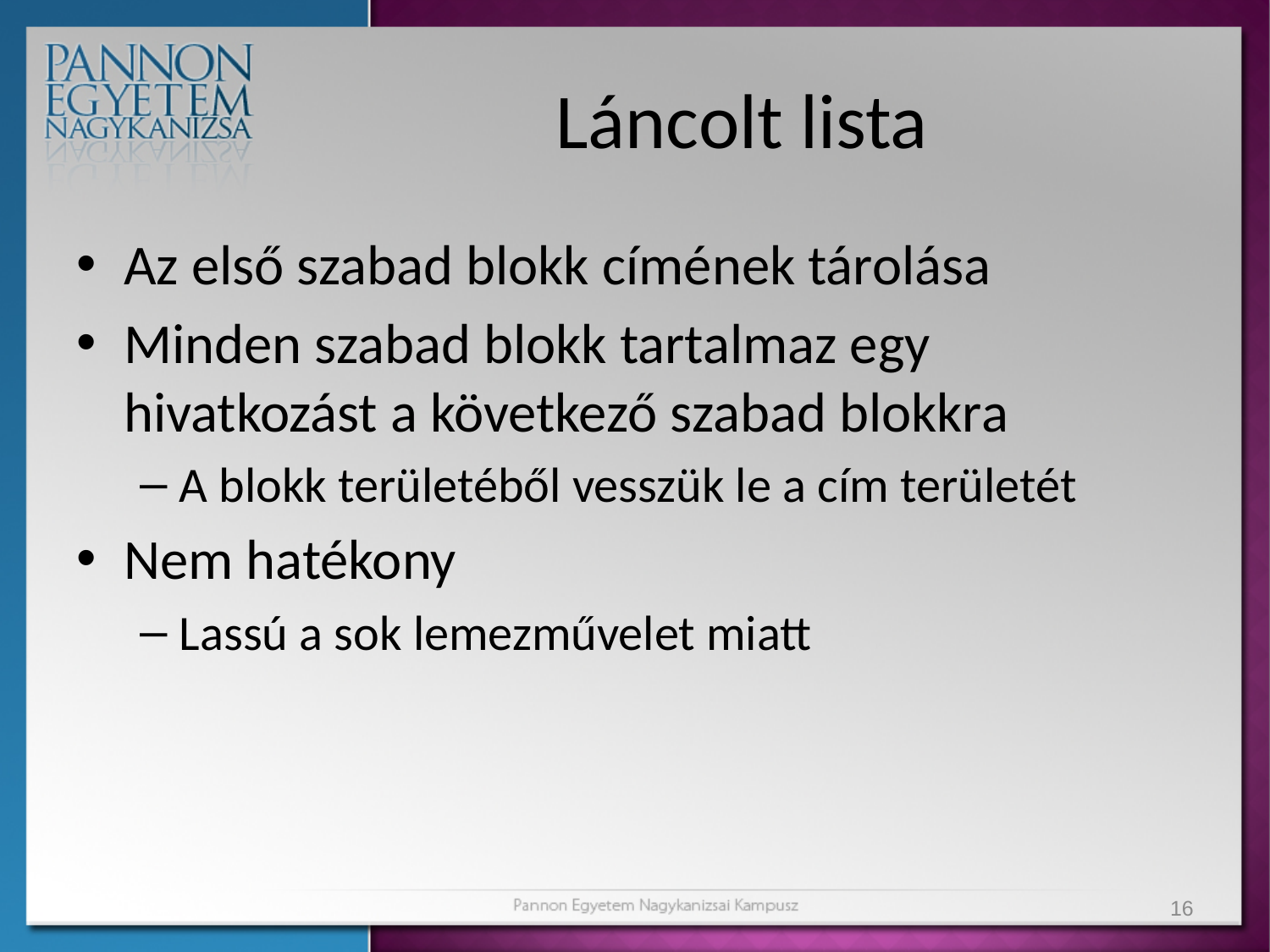

# Láncolt lista
Az első szabad blokk címének tárolása
Minden szabad blokk tartalmaz egy hivatkozást a következő szabad blokkra
A blokk területéből vesszük le a cím területét
Nem hatékony
Lassú a sok lemezművelet miatt
16